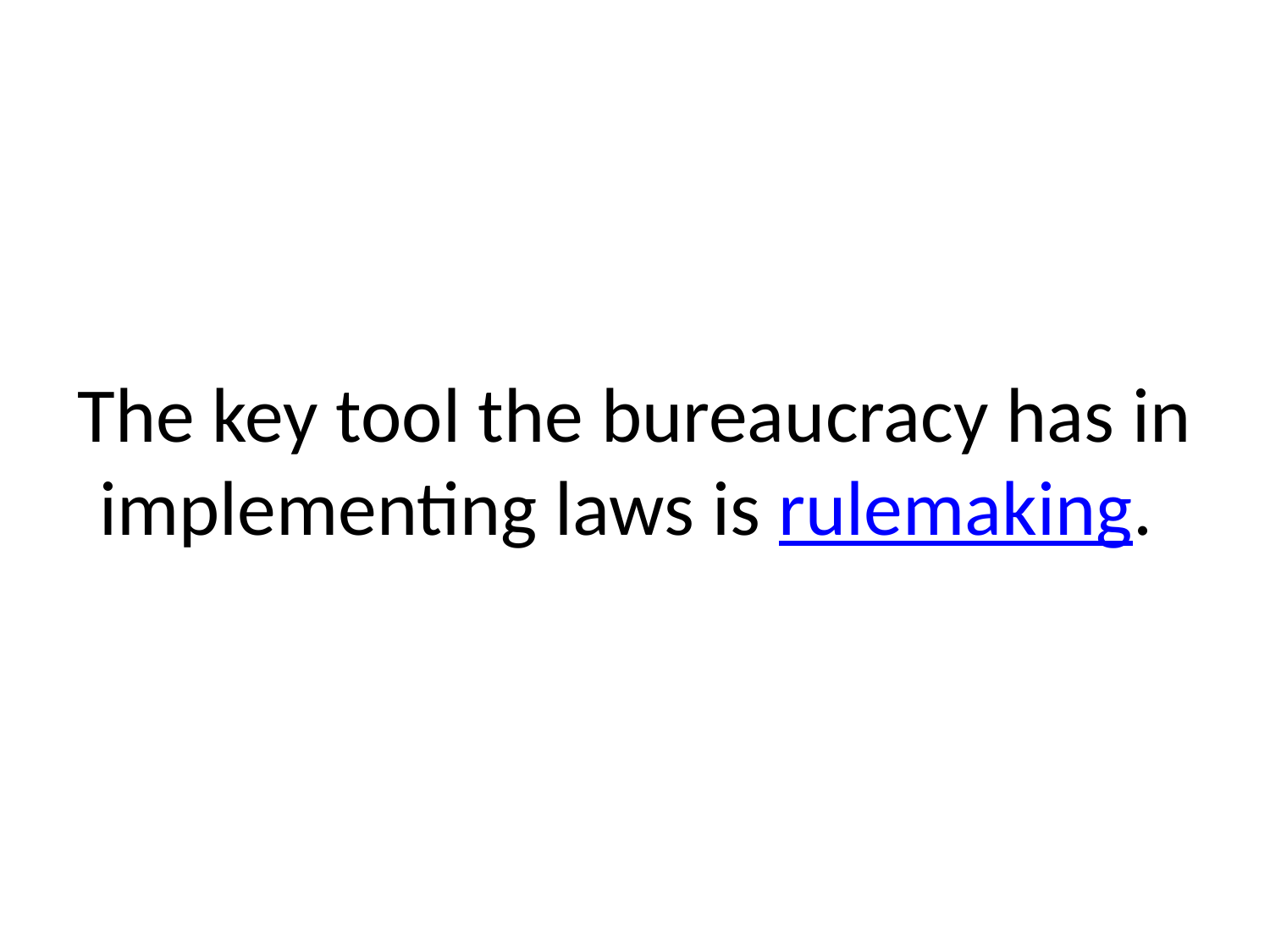

# The key tool the bureaucracy has in implementing laws is rulemaking.